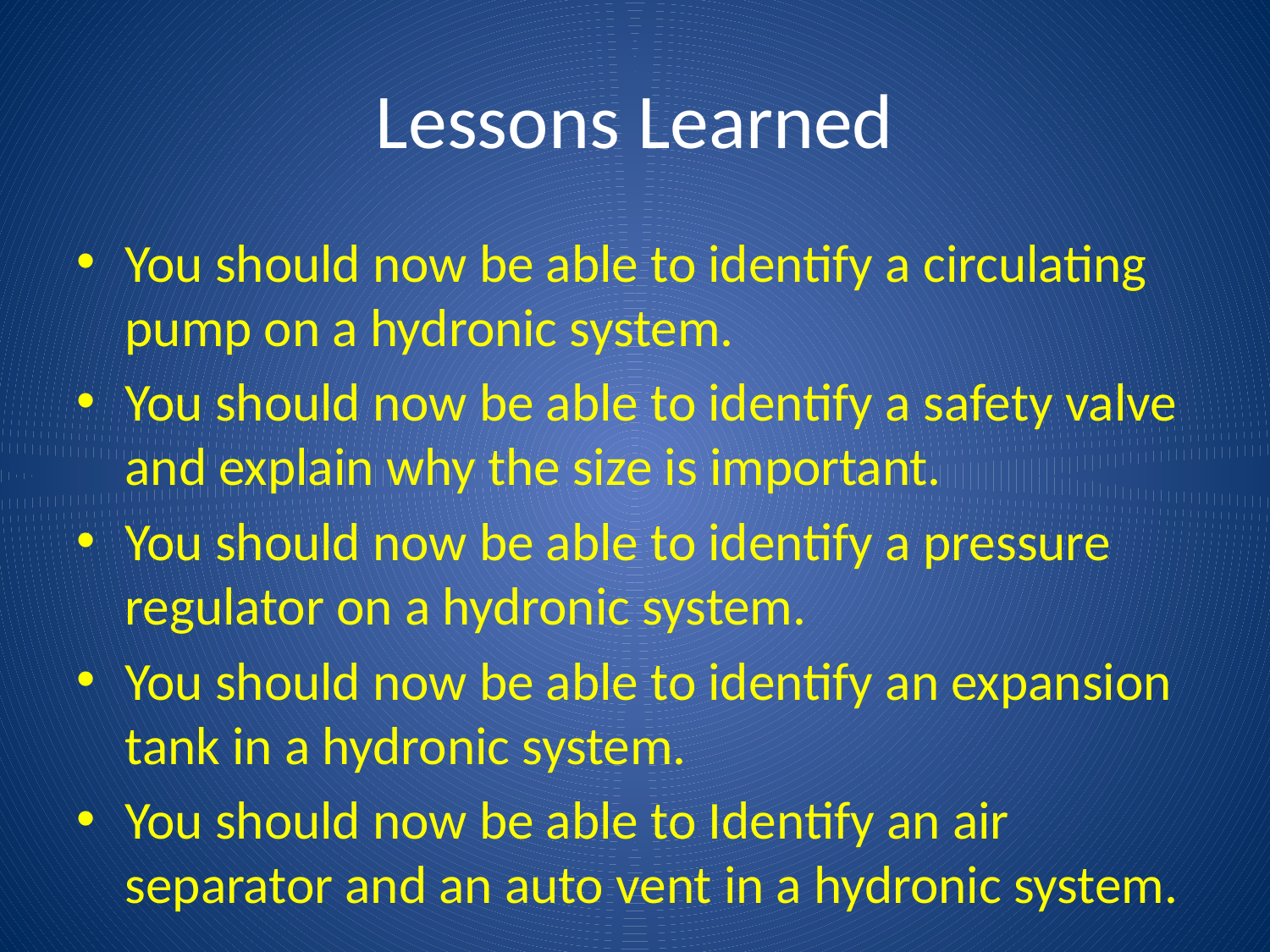

# Lessons Learned
You should now be able to identify a circulating pump on a hydronic system.
You should now be able to identify a safety valve and explain why the size is important.
You should now be able to identify a pressure regulator on a hydronic system.
You should now be able to identify an expansion tank in a hydronic system.
You should now be able to Identify an air separator and an auto vent in a hydronic system.